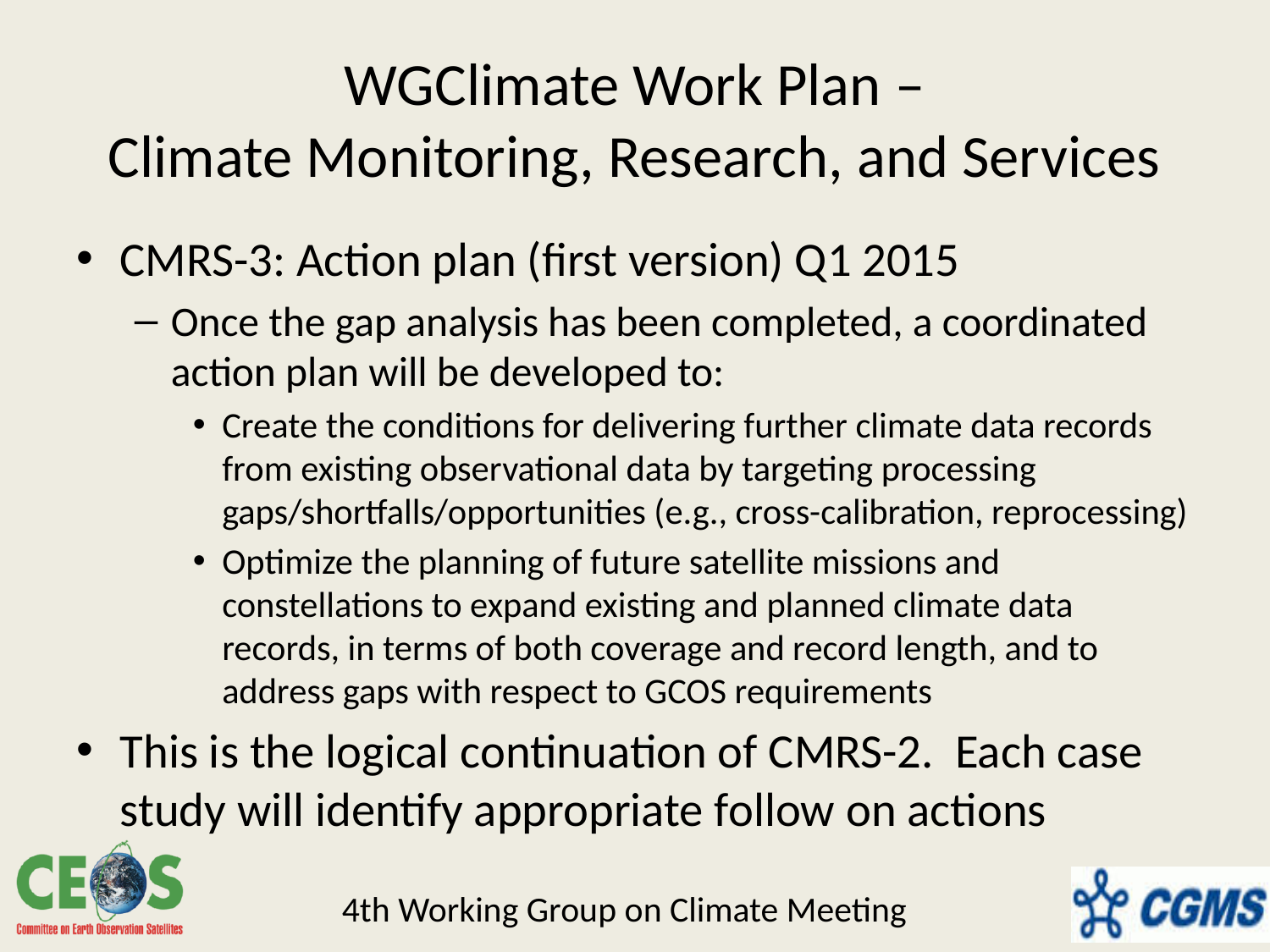

# WGClimate Work Plan – Climate Monitoring, Research, and Services
CMRS-3: Action plan (first version) Q1 2015
Once the gap analysis has been completed, a coordinated action plan will be developed to:
Create the conditions for delivering further climate data records from existing observational data by targeting processing gaps/shortfalls/opportunities (e.g., cross-calibration, reprocessing)
Optimize the planning of future satellite missions and constellations to expand existing and planned climate data records, in terms of both coverage and record length, and to address gaps with respect to GCOS requirements
This is the logical continuation of CMRS-2.  Each case study will identify appropriate follow on actions
4th Working Group on Climate Meeting